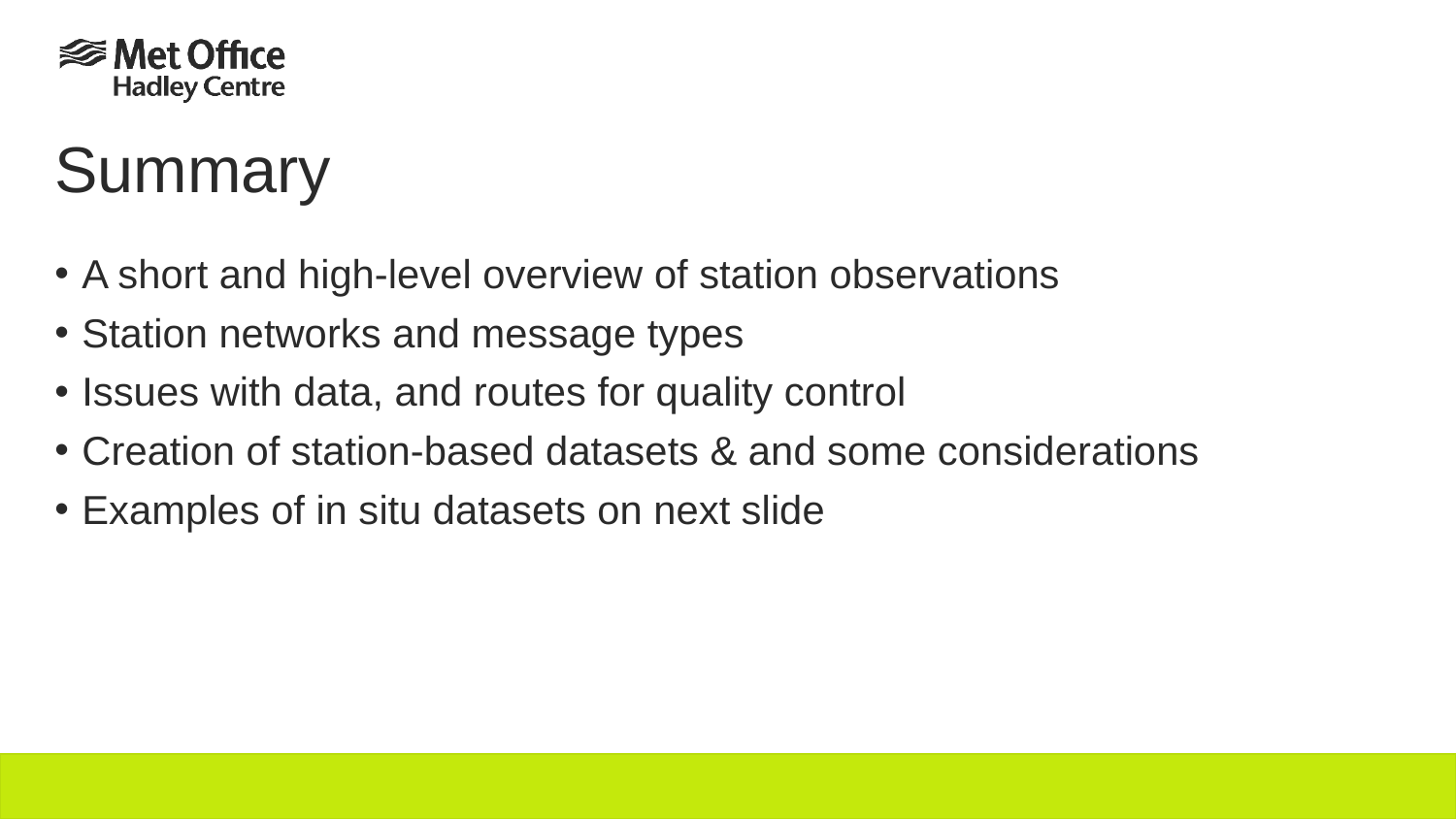

# Summary
A short and high-level overview of station observations
Station networks and message types
Issues with data, and routes for quality control
Creation of station-based datasets & and some considerations
Examples of in situ datasets on next slide